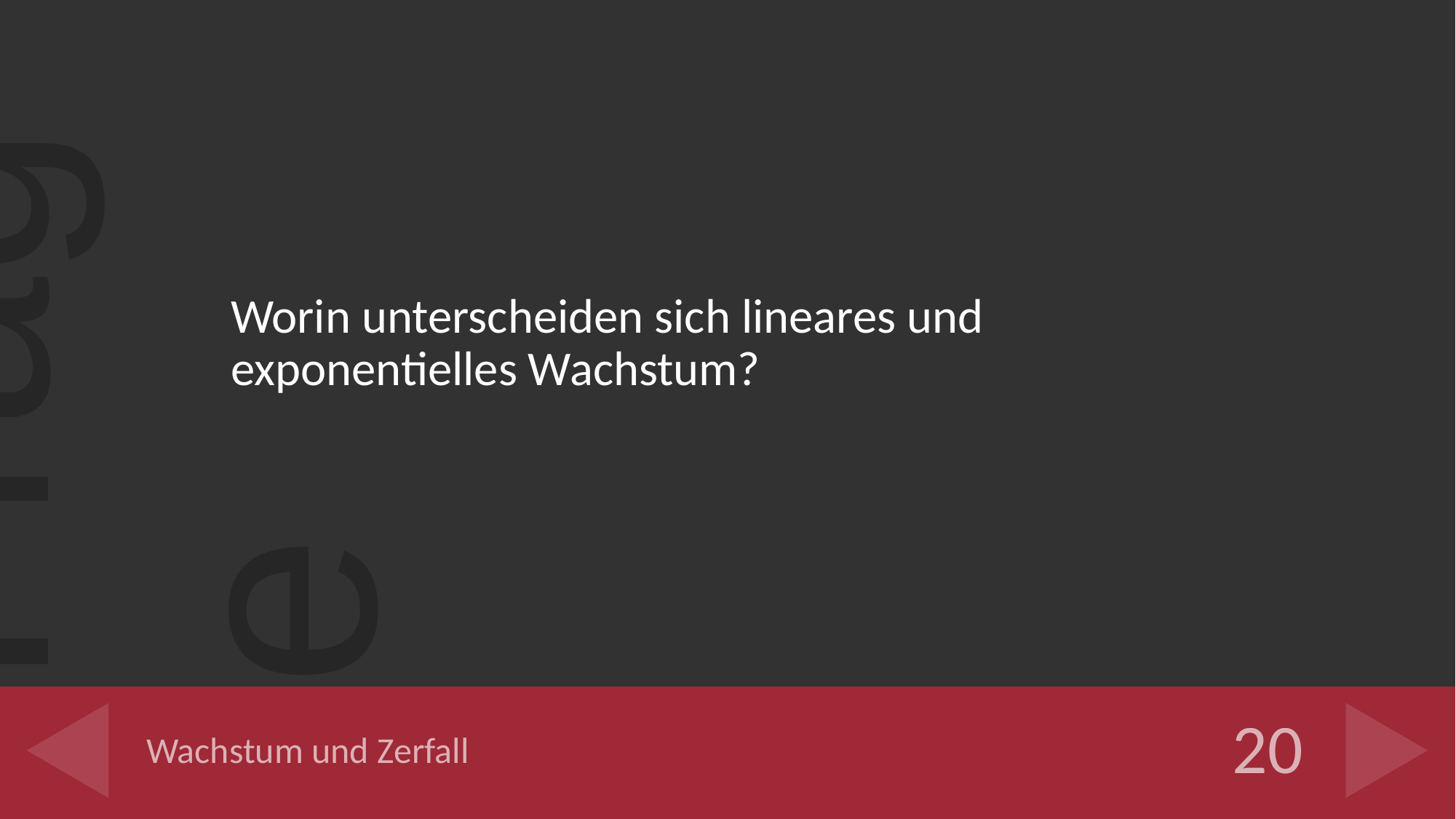

Worin unterscheiden sich lineares und exponentielles Wachstum?
# Wachstum und Zerfall
20